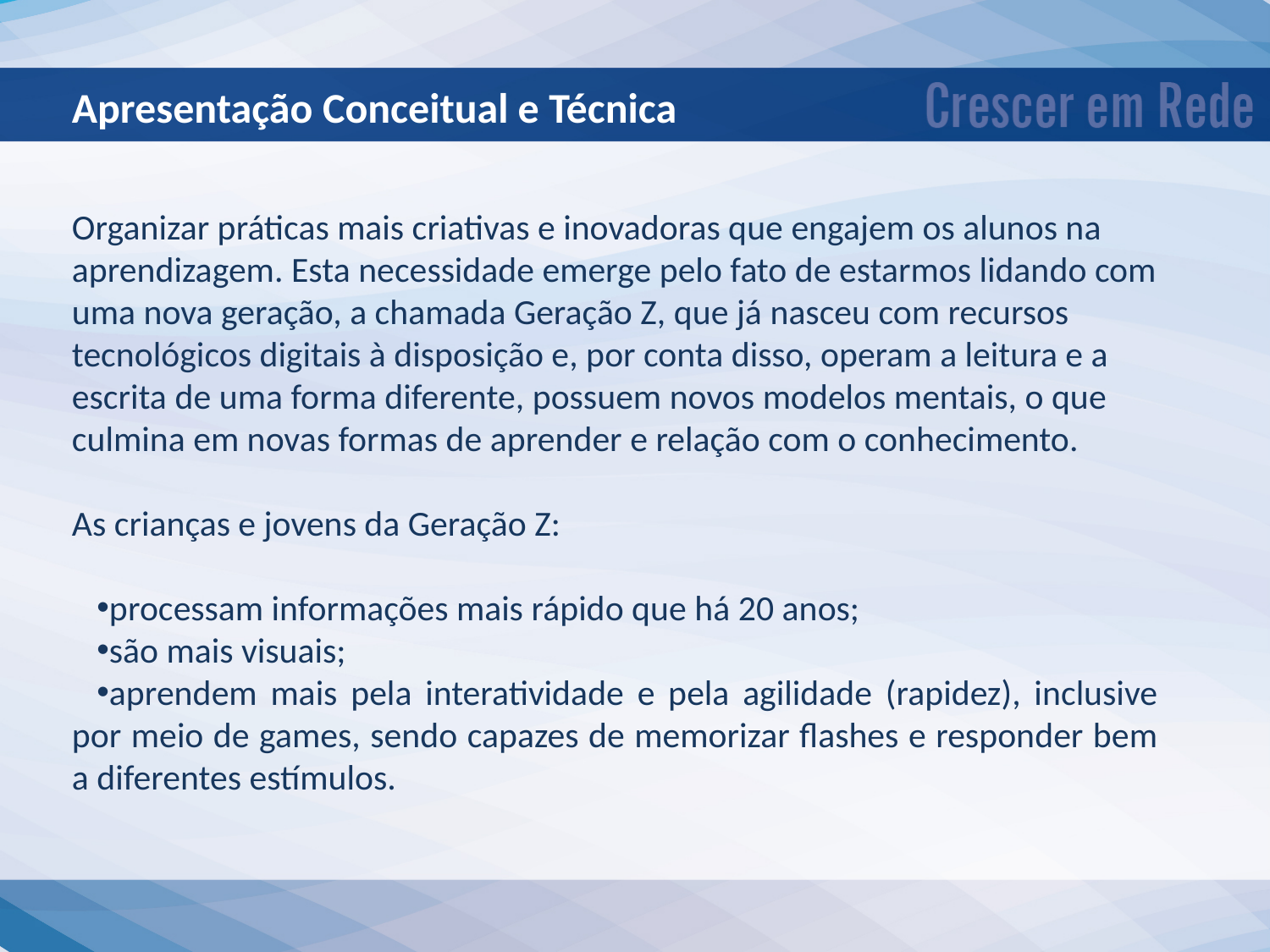

Apresentação Conceitual e Técnica
Organizar práticas mais criativas e inovadoras que engajem os alunos na aprendizagem. Esta necessidade emerge pelo fato de estarmos lidando com uma nova geração, a chamada Geração Z, que já nasceu com recursos tecnológicos digitais à disposição e, por conta disso, operam a leitura e a escrita de uma forma diferente, possuem novos modelos mentais, o que culmina em novas formas de aprender e relação com o conhecimento.

As crianças e jovens da Geração Z:

processam informações mais rápido que há 20 anos;
são mais visuais;
aprendem mais pela interatividade e pela agilidade (rapidez), inclusive por meio de games, sendo capazes de memorizar flashes e responder bem a diferentes estímulos.